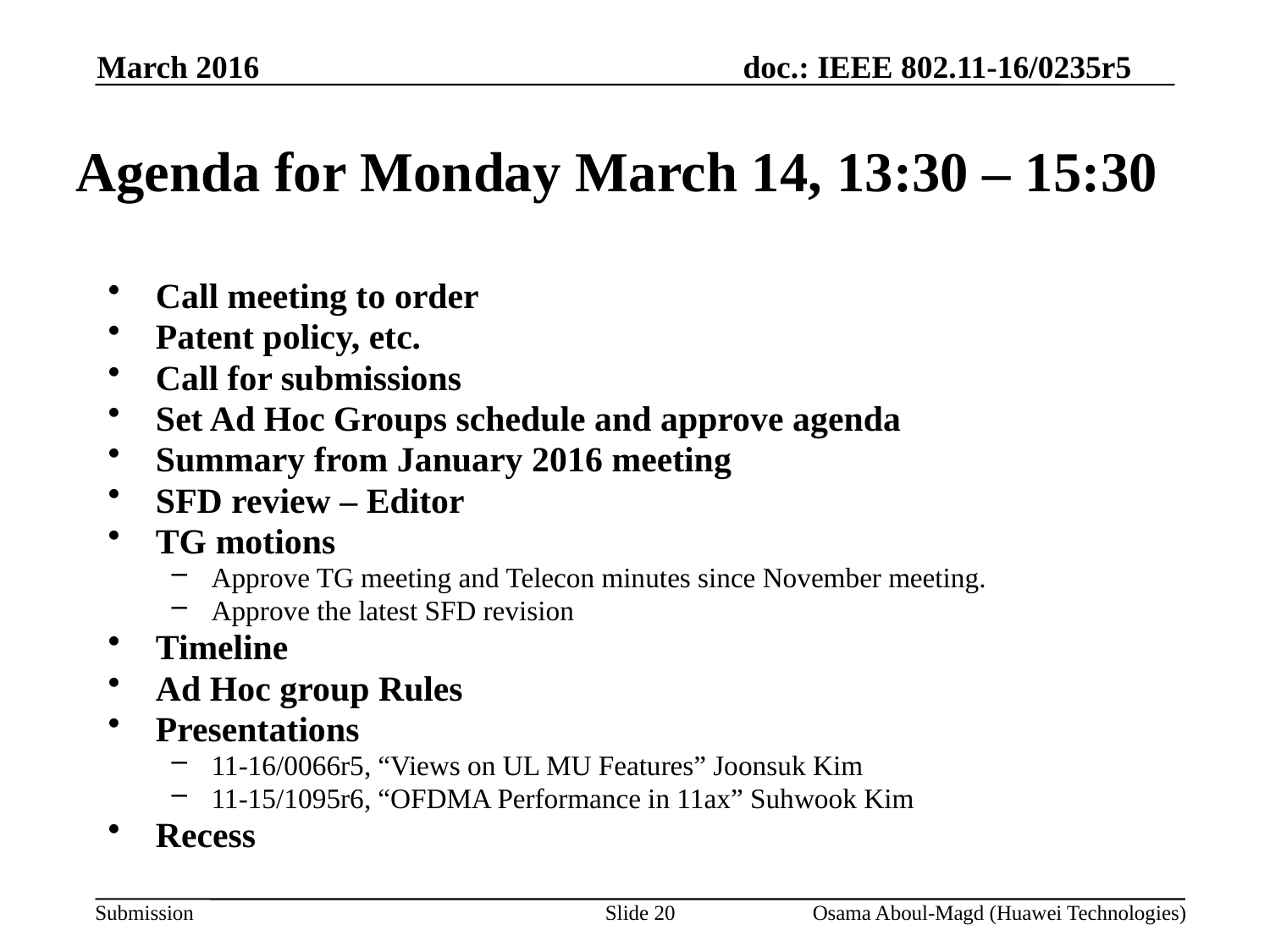

March 2016
# Agenda for Monday March 14, 13:30 – 15:30
Call meeting to order
Patent policy, etc.
Call for submissions
Set Ad Hoc Groups schedule and approve agenda
Summary from January 2016 meeting
SFD review – Editor
TG motions
Approve TG meeting and Telecon minutes since November meeting.
Approve the latest SFD revision
Timeline
Ad Hoc group Rules
Presentations
11-16/0066r5, “Views on UL MU Features” Joonsuk Kim
11-15/1095r6, “OFDMA Performance in 11ax” Suhwook Kim
Recess

Slide 20
Osama Aboul-Magd (Huawei Technologies)